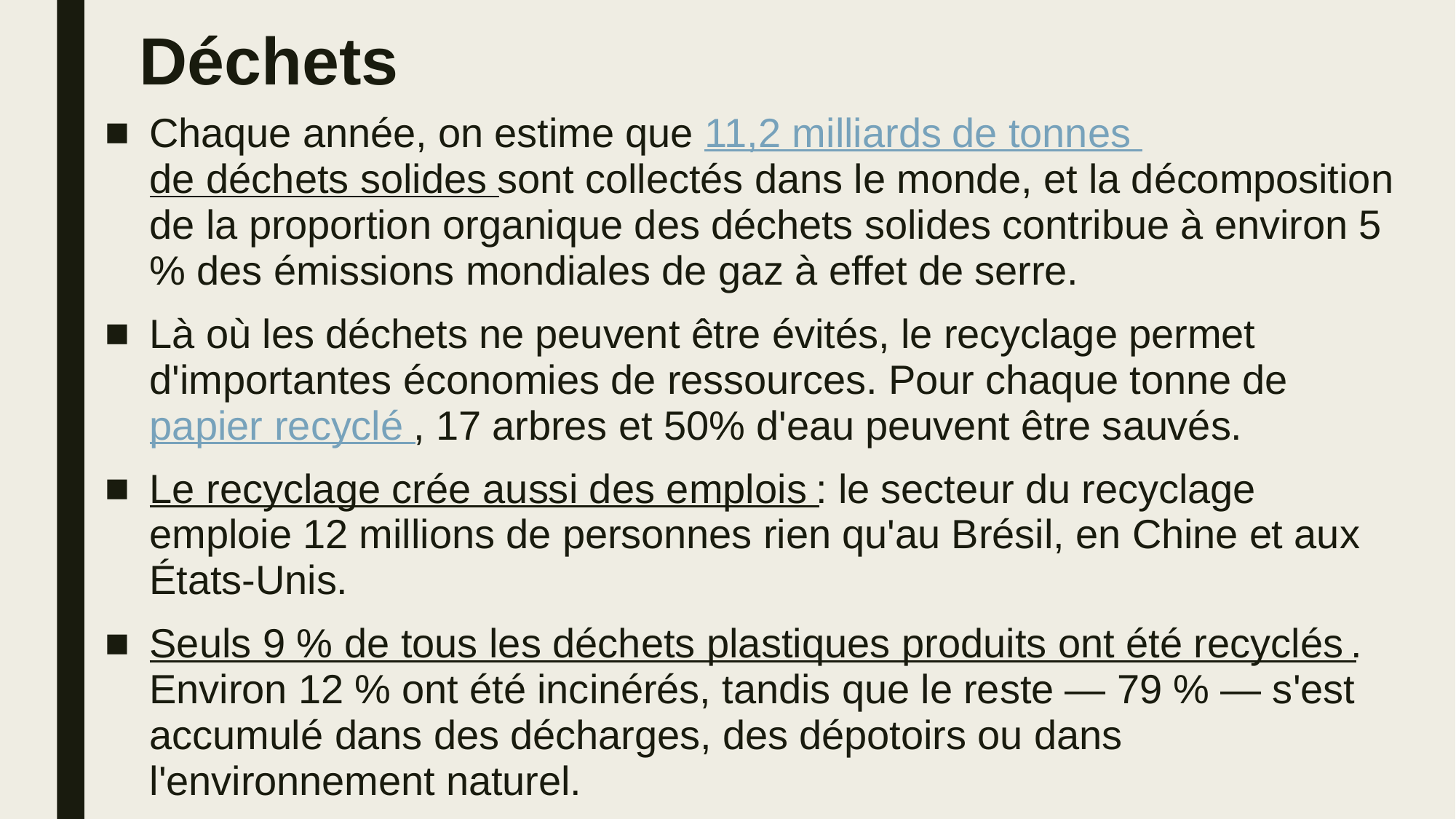

# Déchets
Chaque année, on estime que 11,2 milliards de tonnes de déchets solides sont collectés dans le monde, et la décomposition de la proportion organique des déchets solides contribue à environ 5 % des émissions mondiales de gaz à effet de serre.
Là où les déchets ne peuvent être évités, le recyclage permet d'importantes économies de ressources. Pour chaque tonne de papier recyclé , 17 arbres et 50% d'eau peuvent être sauvés.
Le recyclage crée aussi des emplois : le secteur du recyclage emploie 12 millions de personnes rien qu'au Brésil, en Chine et aux États-Unis.
Seuls 9 % de tous les déchets plastiques produits ont été recyclés . Environ 12 % ont été incinérés, tandis que le reste — 79 % — s'est accumulé dans des décharges, des dépotoirs ou dans l'environnement naturel.